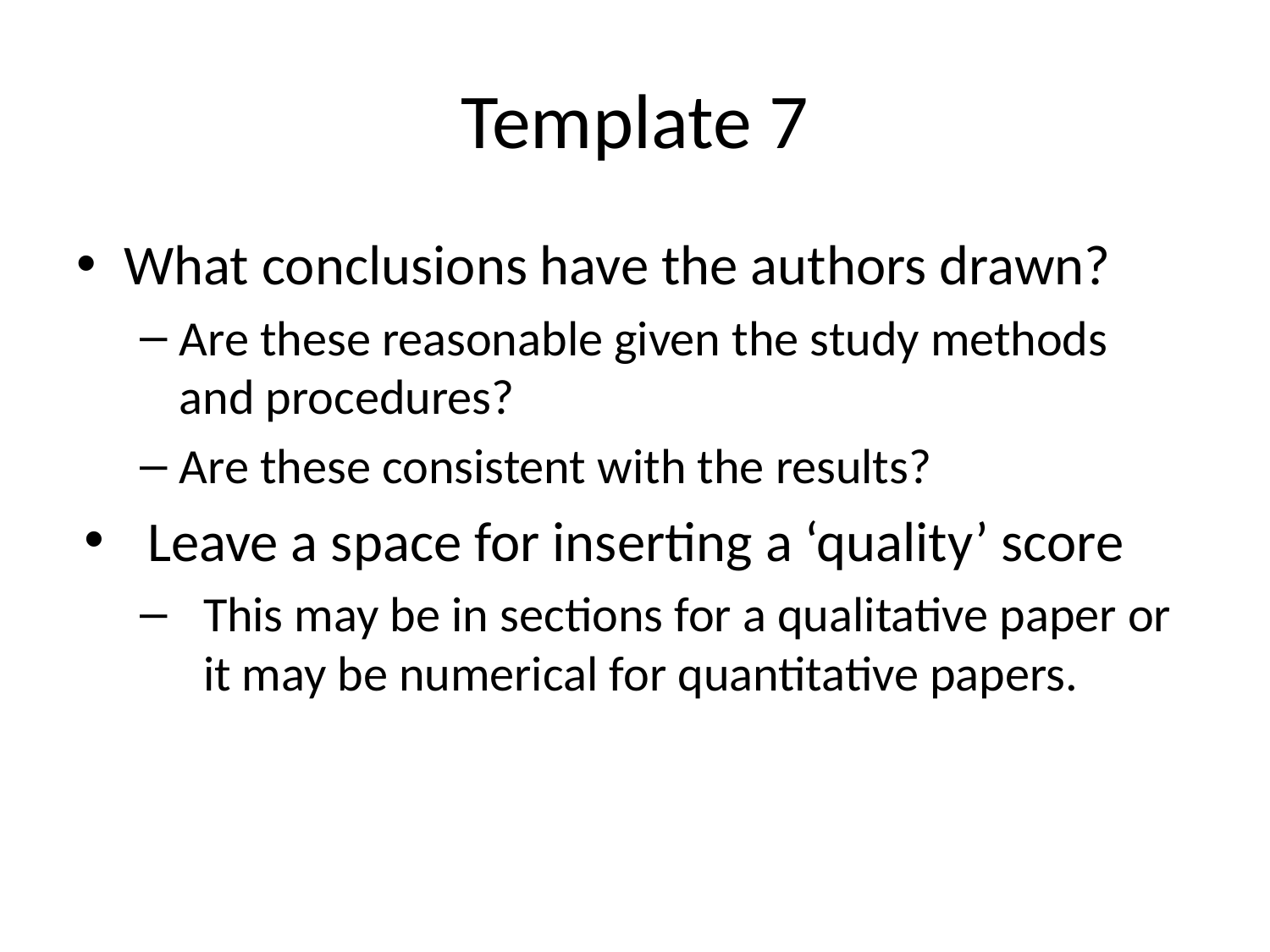

# Template 7
What conclusions have the authors drawn?
Are these reasonable given the study methods and procedures?
Are these consistent with the results?
Leave a space for inserting a ‘quality’ score
This may be in sections for a qualitative paper or it may be numerical for quantitative papers.